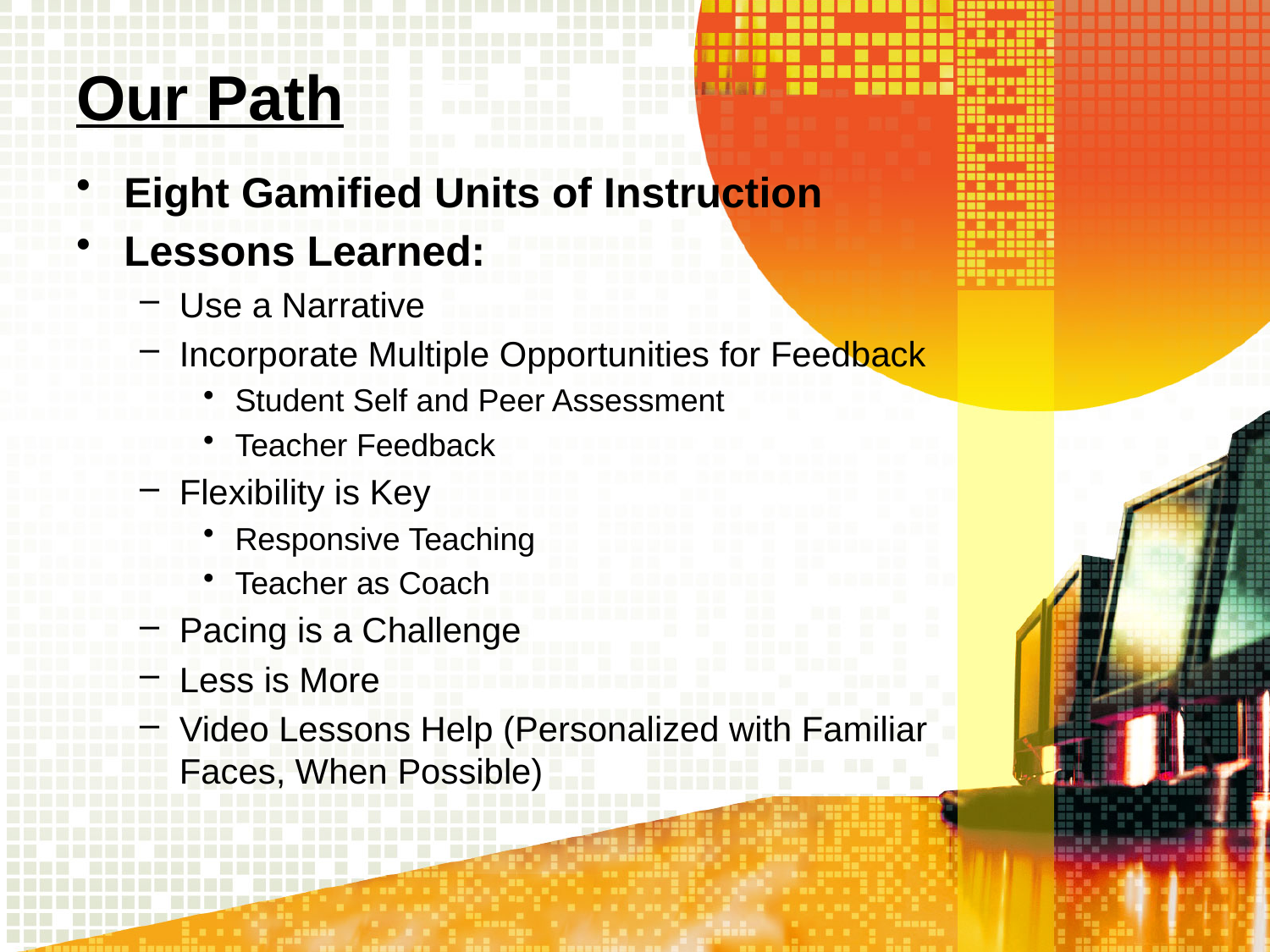

# Our Path
Eight Gamified Units of Instruction
Lessons Learned:
Use a Narrative
Incorporate Multiple Opportunities for Feedback
Student Self and Peer Assessment
Teacher Feedback
Flexibility is Key
Responsive Teaching
Teacher as Coach
Pacing is a Challenge
Less is More
Video Lessons Help (Personalized with Familiar Faces, When Possible)